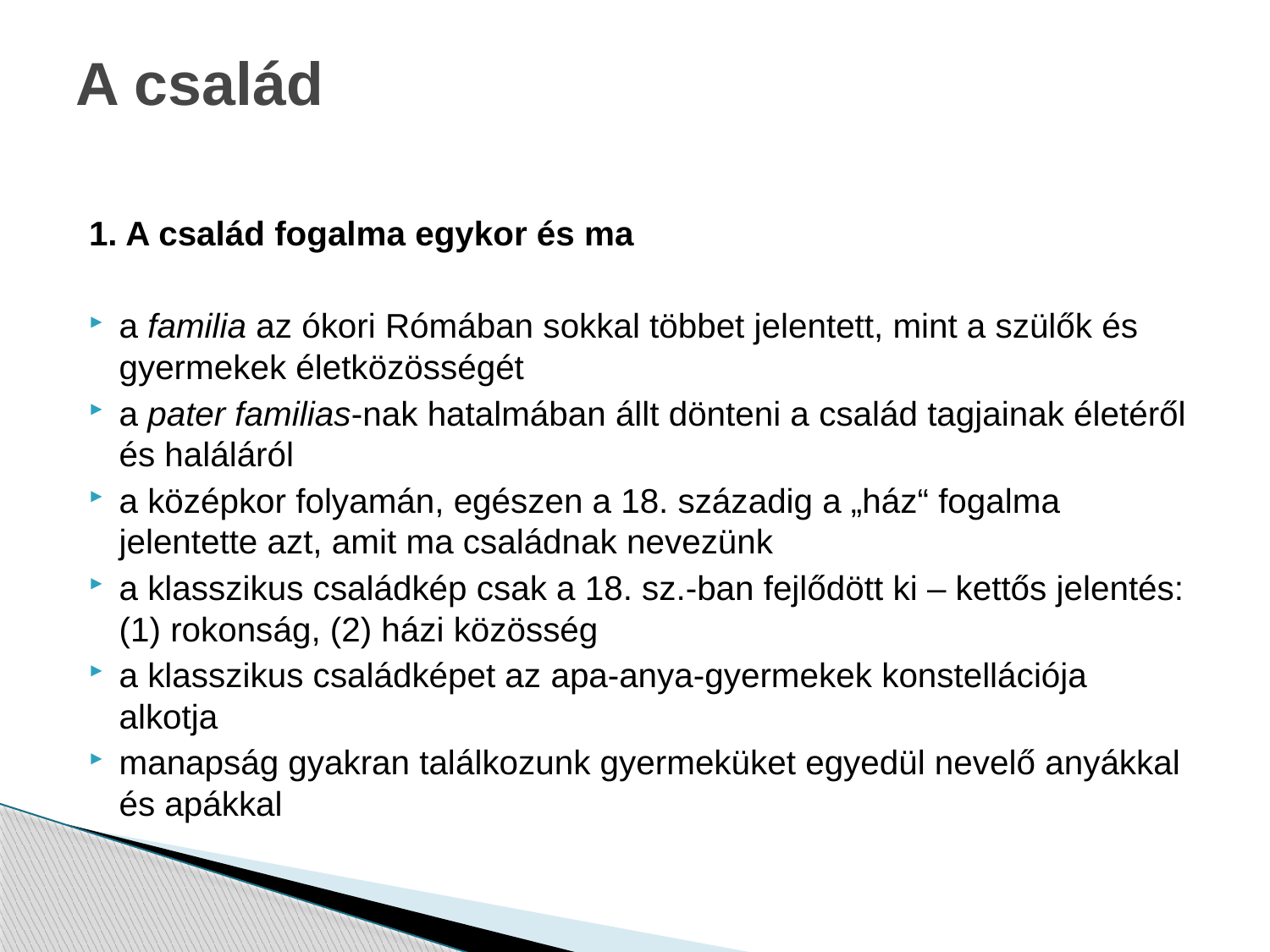

# A család
1. A család fogalma egykor és ma

a familia az ókori Rómában sokkal többet jelentett, mint a szülők és gyermekek életközösségét
a pater familias-nak hatalmában állt dönteni a család tagjainak életéről és haláláról
a középkor folyamán, egészen a 18. századig a „ház“ fogalma jelentette azt, amit ma családnak nevezünk
a klasszikus családkép csak a 18. sz.-ban fejlődött ki – kettős jelentés: (1) rokonság, (2) házi közösség
a klasszikus családképet az apa-anya-gyermekek konstellációja alkotja
manapság gyakran találkozunk gyermeküket egyedül nevelő anyákkal és apákkal